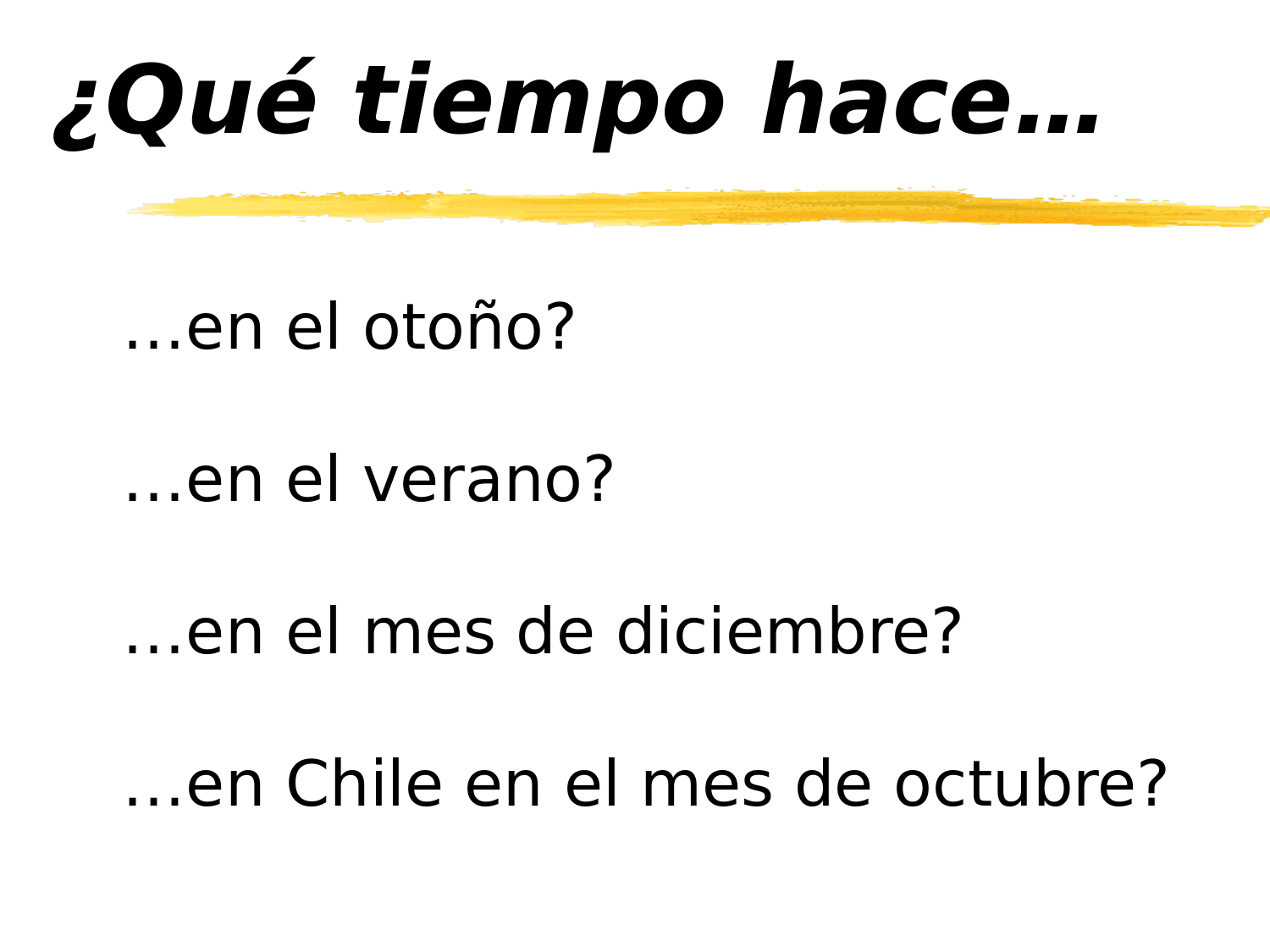

¿Qué tiempo hace…
…en el otoño?

…en el verano?

…en el mes de diciembre?

…en Chile en el mes de octubre?